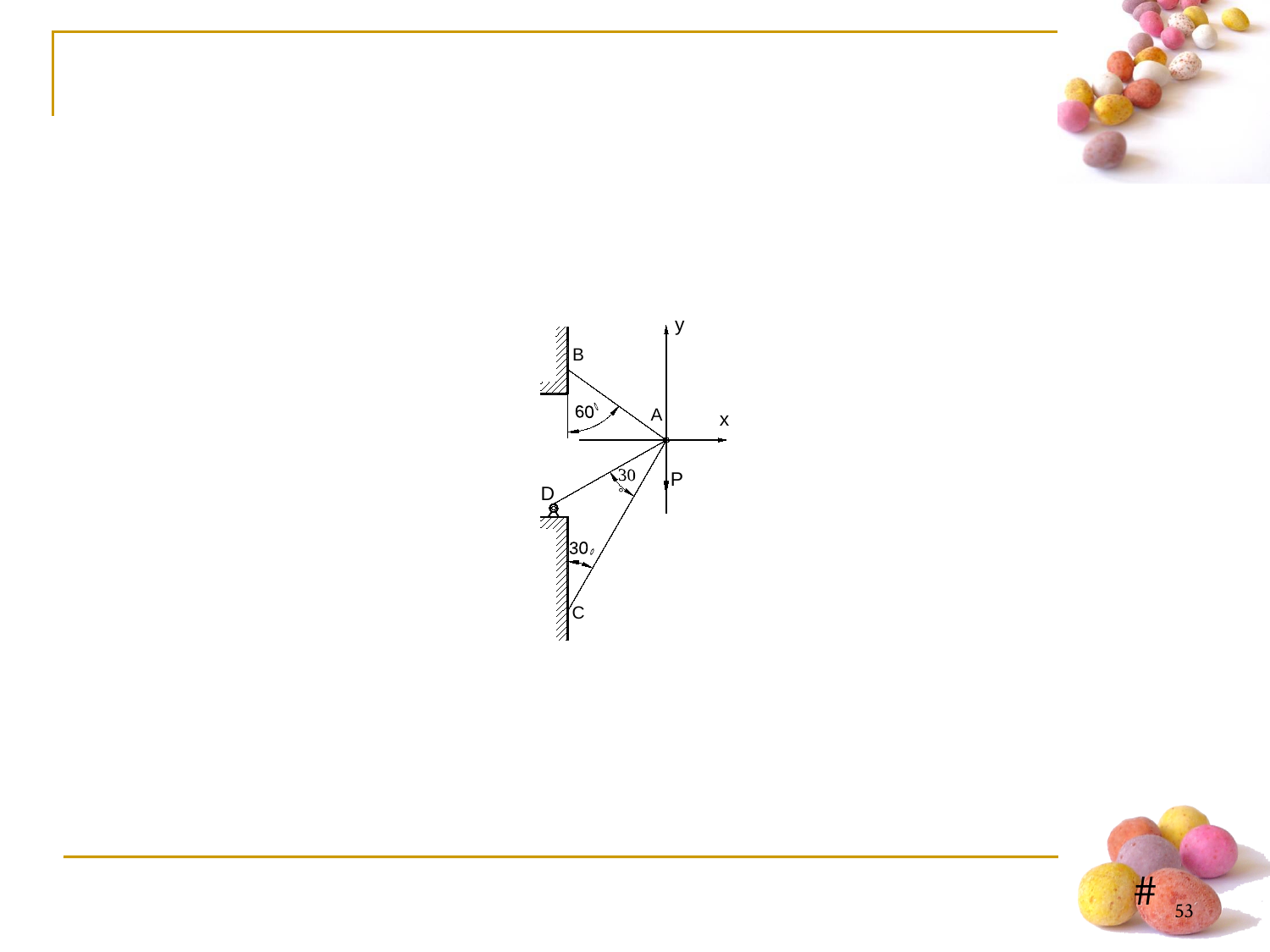

y

B

°
60
A

x

30°
P

D

30

°

C

53